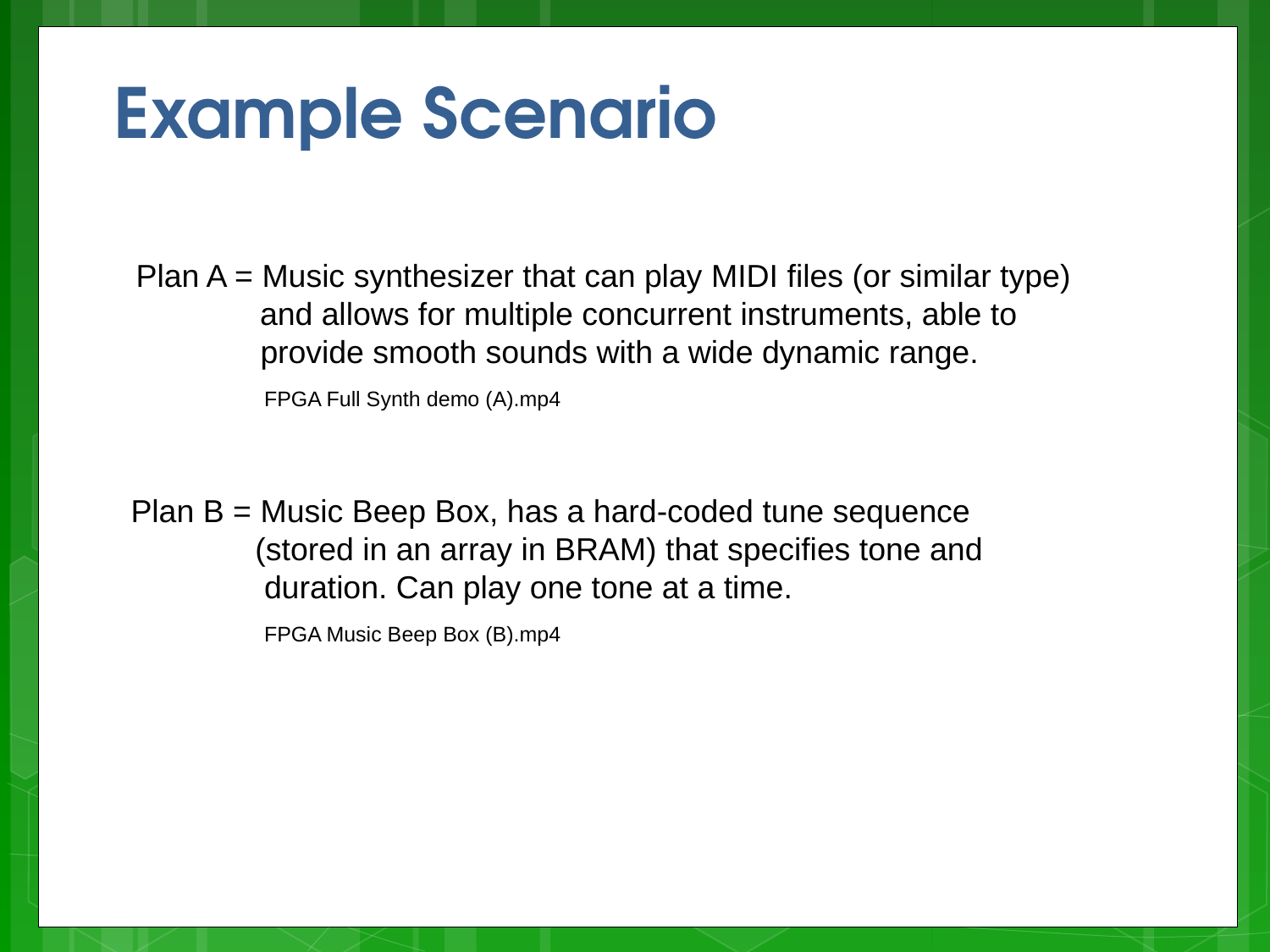

# Example Scenario
Plan A = Music synthesizer that can play MIDI files (or similar type)
              and allows for multiple concurrent instruments, able to
              provide smooth sounds with a wide dynamic range.
FPGA Full Synth demo (A).mp4

Plan B = Music Beep Box, has a hard-coded tune sequence
              (stored in an array in BRAM) that specifies tone and
               duration. Can play one tone at a time.
FPGA Music Beep Box (B).mp4